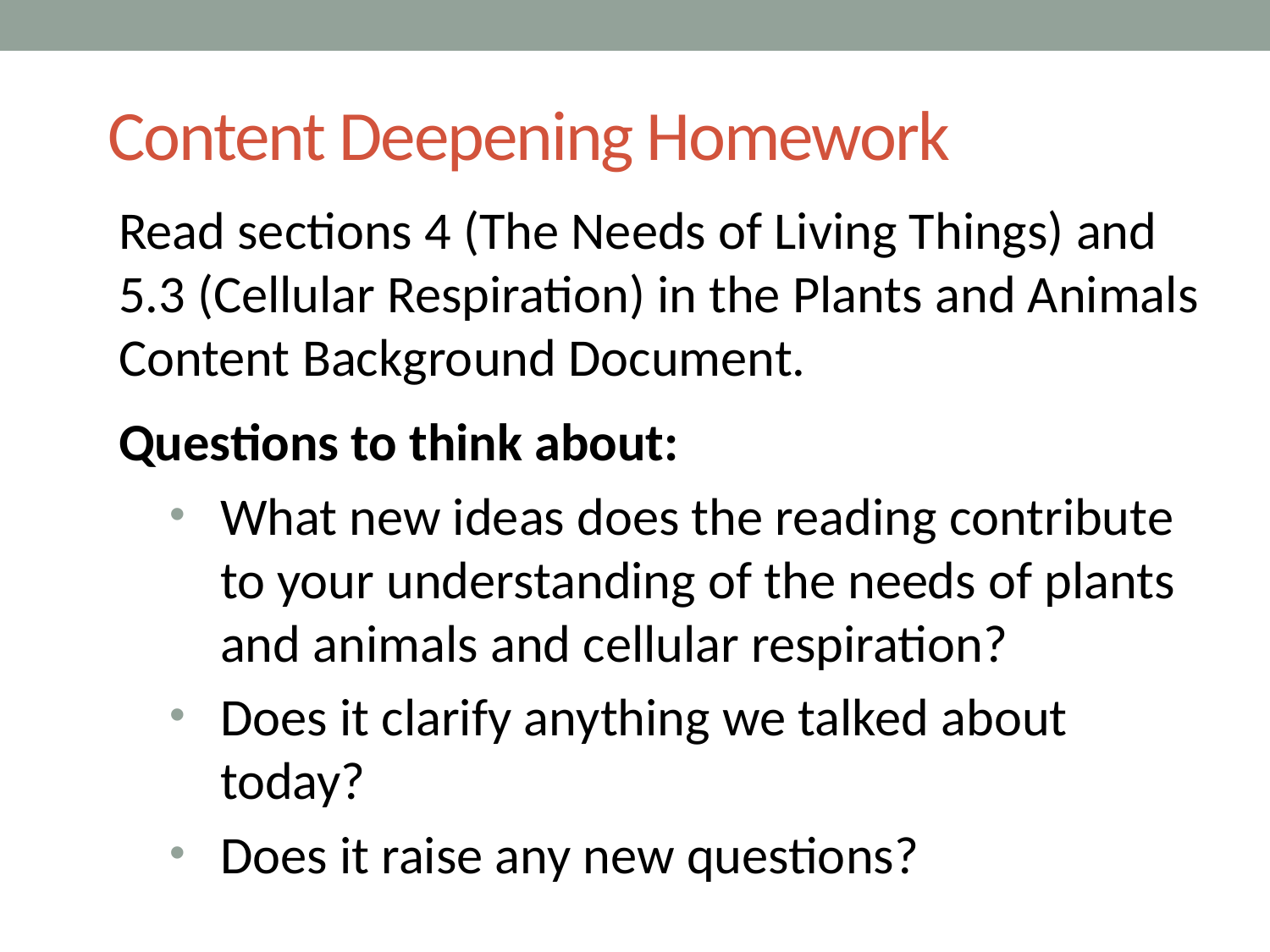

# Content Deepening Homework
Read sections 4 (The Needs of Living Things) and 5.3 (Cellular Respiration) in the Plants and Animals Content Background Document.
Questions to think about:
What new ideas does the reading contribute to your understanding of the needs of plants and animals and cellular respiration?
Does it clarify anything we talked about today?
Does it raise any new questions?